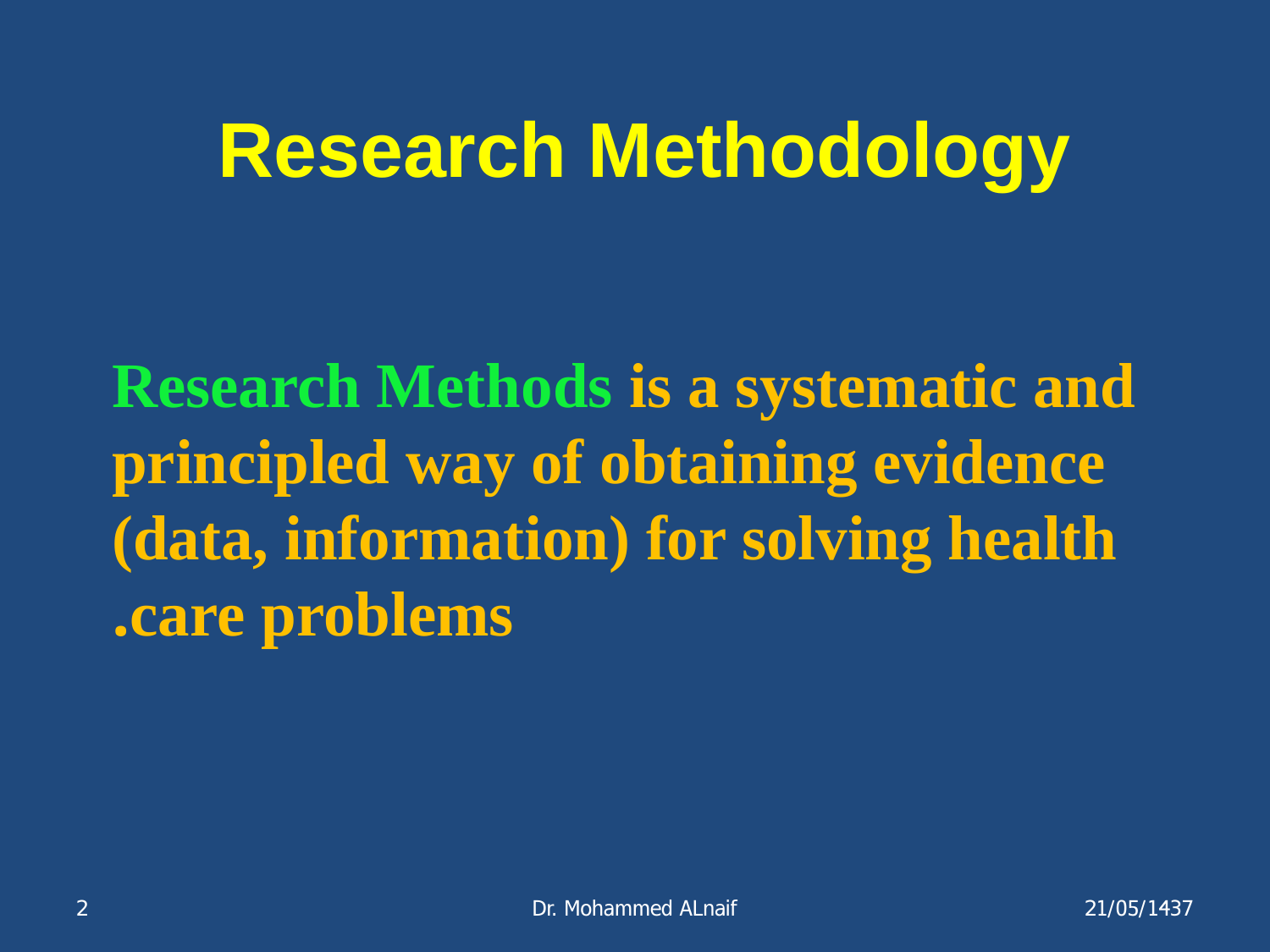

# Research Methodology
Research Methods is a systematic and principled way of obtaining evidence (data, information) for solving health care problems.
2
Dr. Mohammed ALnaif
21/05/1437